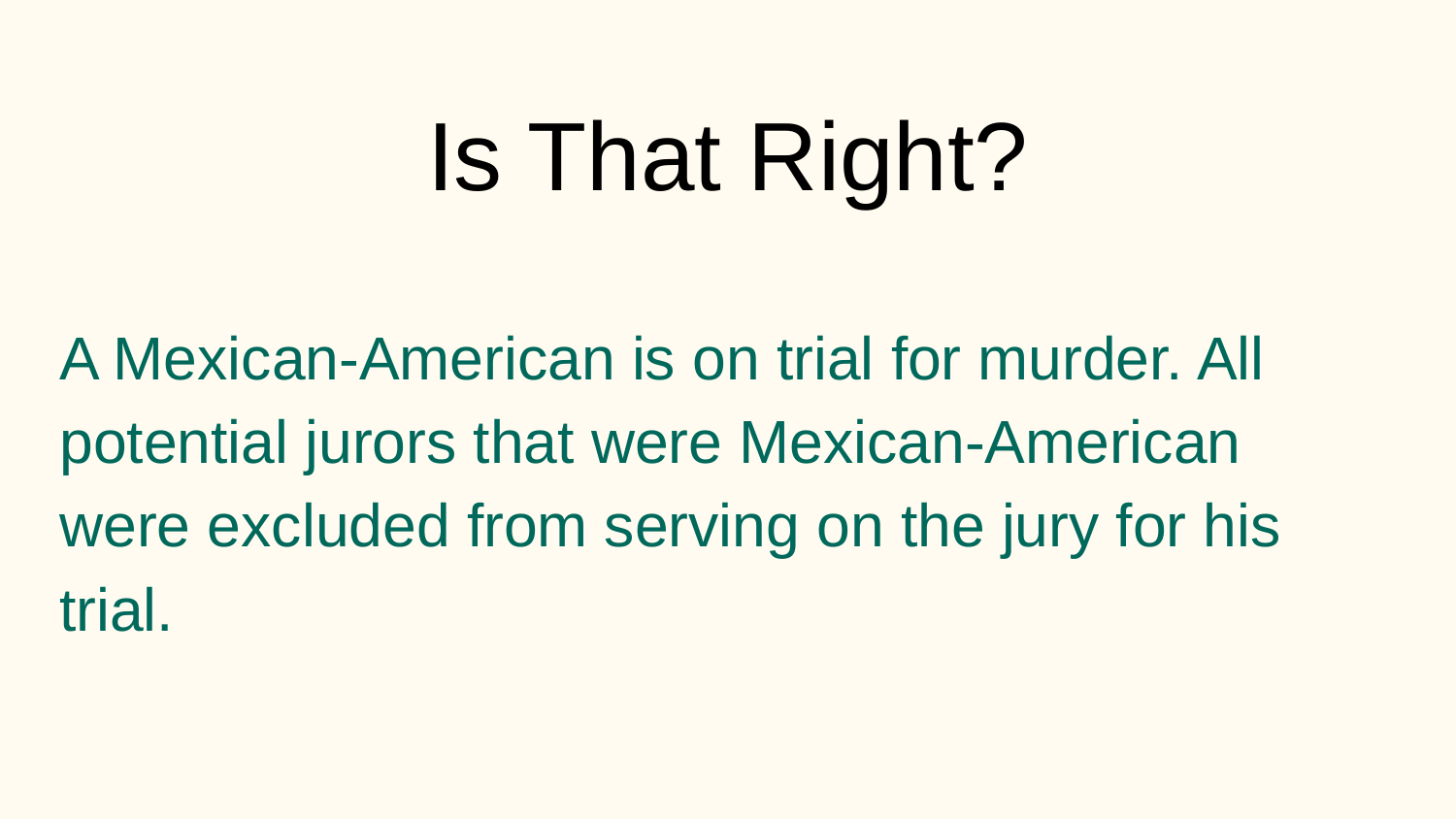

# Is That Right?
A Mexican-American is on trial for murder. All potential jurors that were Mexican-American were excluded from serving on the jury for his trial.